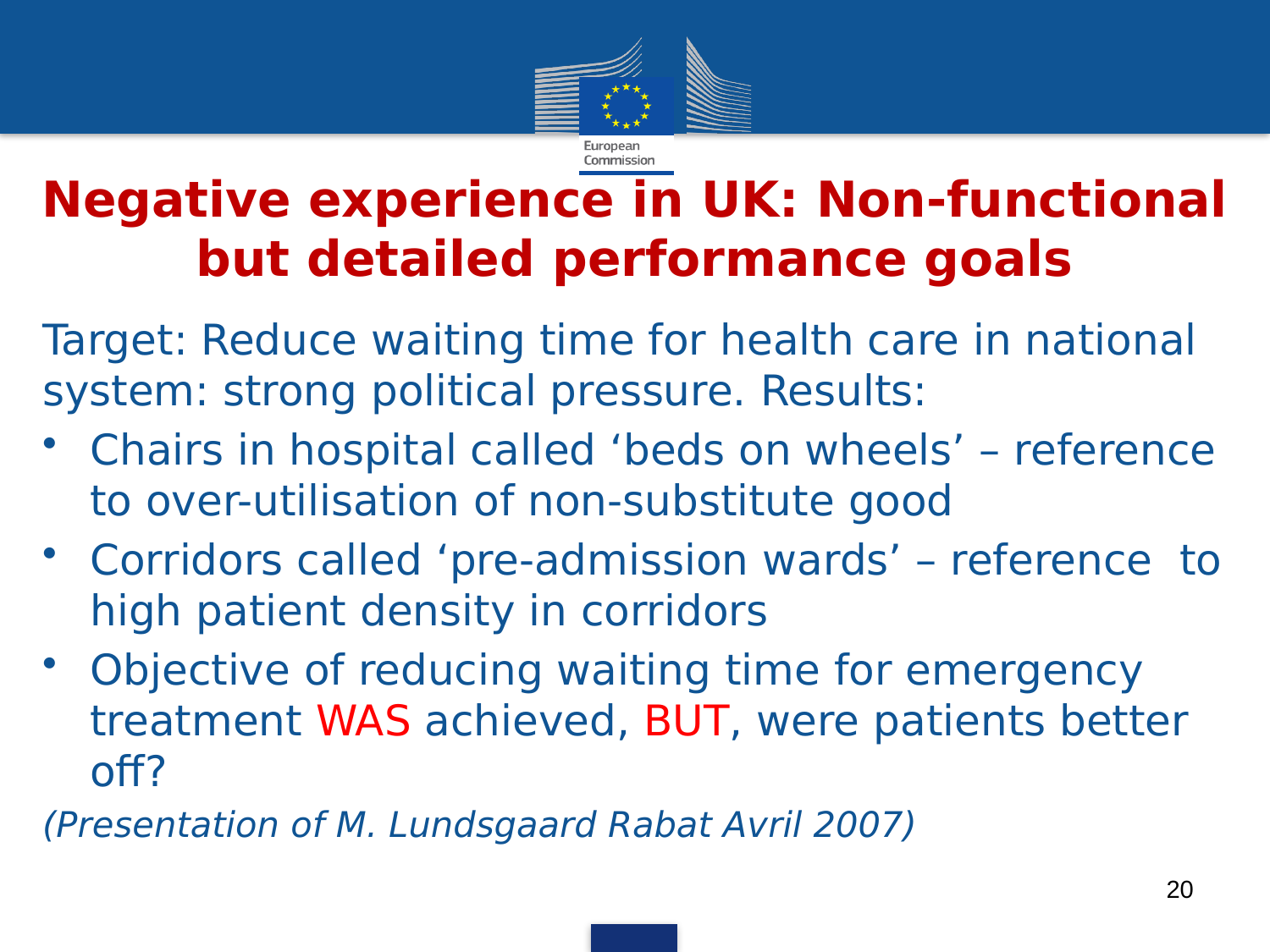

Negative experience in UK: Non-functional but detailed performance goals
Target: Reduce waiting time for health care in national system: strong political pressure. Results:
Chairs in hospital called ‘beds on wheels’ – reference to over-utilisation of non-substitute good
Corridors called ‘pre-admission wards’ – reference  to high patient density in corridors
Objective of reducing waiting time for emergency treatment WAS achieved, BUT, were patients better off?
(Presentation of M. Lundsgaard Rabat Avril 2007)

20